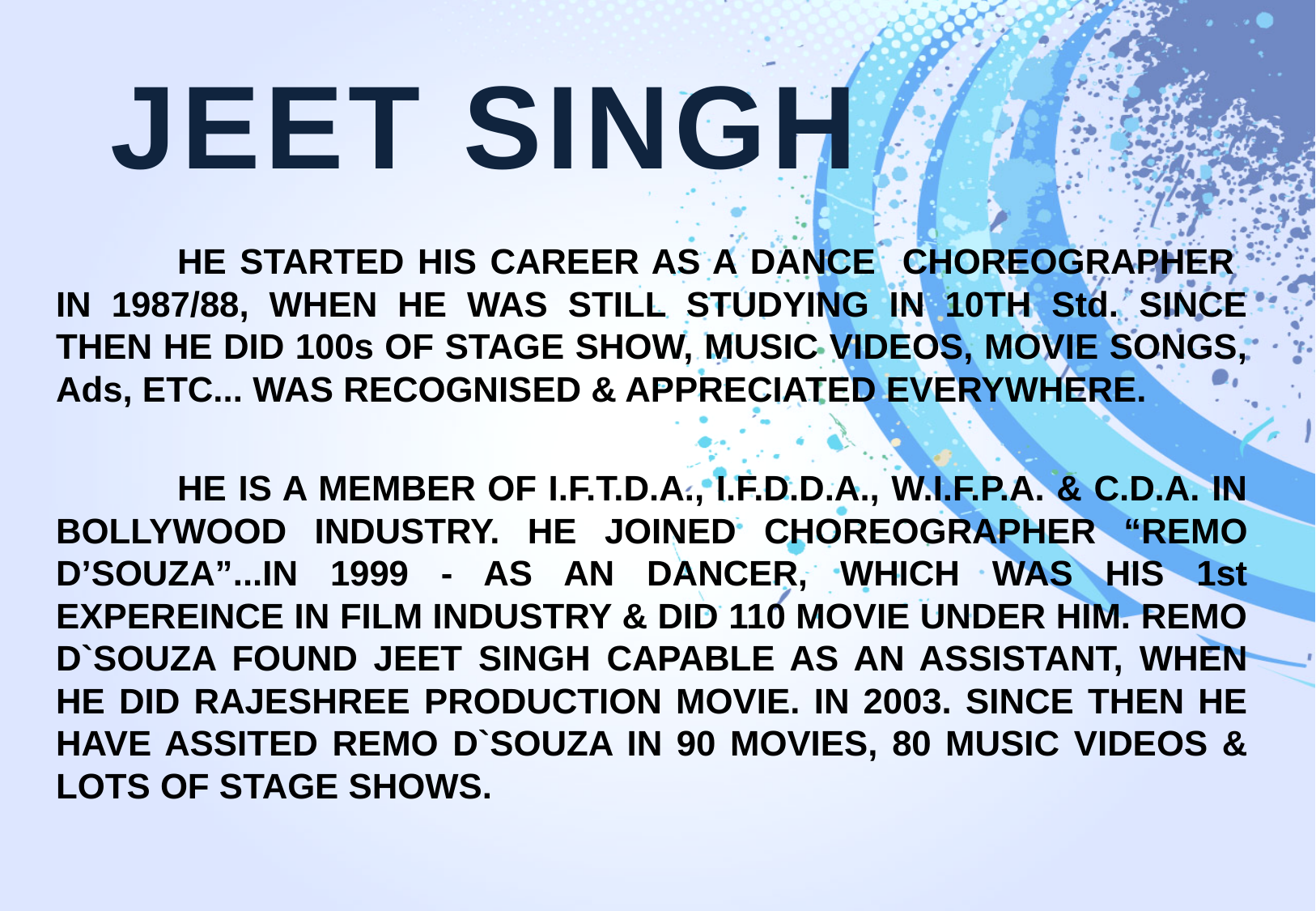

# JEET SINGH
	HE STARTED HIS CAREER AS A DANCE  CHOREOGRAPHER  IN 1987/88, WHEN HE WAS STILL STUDYING IN 10TH Std. SINCE THEN HE DID 100s OF STAGE SHOW, MUSIC VIDEOS, MOVIE SONGS, Ads, ETC... WAS RECOGNISED & APPRECIATED EVERYWHERE.

	HE IS A MEMBER OF I.F.T.D.A., I.F.D.D.A., W.I.F.P.A. & C.D.A. IN BOLLYWOOD INDUSTRY. HE JOINED CHOREOGRAPHER “REMO D’SOUZA”...IN 1999 - AS AN DANCER, WHICH WAS HIS 1st EXPEREINCE IN FILM INDUSTRY & DID 110 MOVIE UNDER HIM. REMO D`SOUZA FOUND JEET SINGH CAPABLE AS AN ASSISTANT, WHEN HE DID RAJESHREE PRODUCTION MOVIE. IN 2003. SINCE THEN HE HAVE ASSITED REMO D`SOUZA IN 90 MOVIES, 80 MUSIC VIDEOS & LOTS OF STAGE SHOWS.